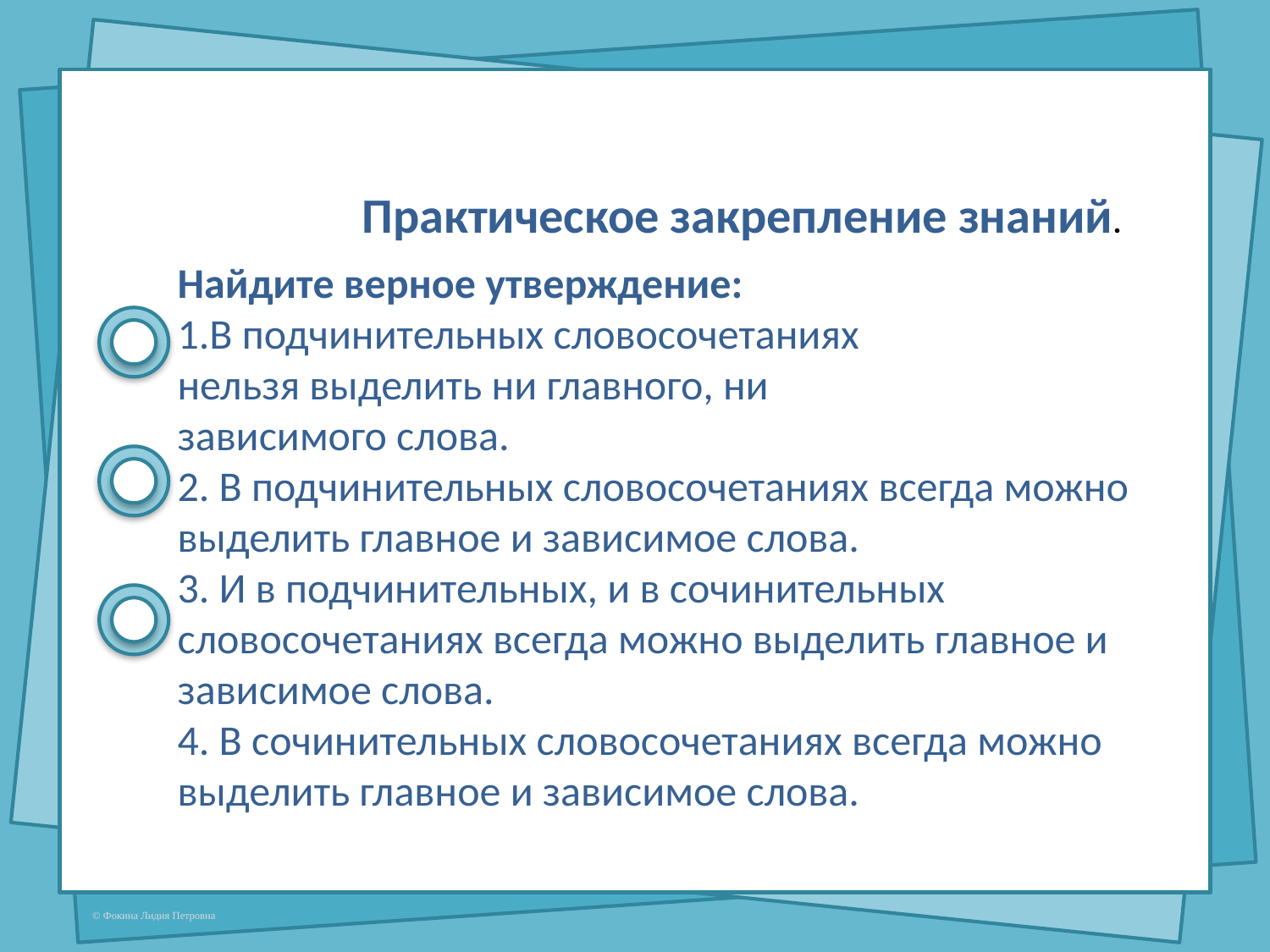

Практическое закрепление знаний.
Найдите верное утверждение:
1.В подчинительных словосочетаниях
нельзя выделить ни главного, ни
зависимого слова.
2. В подчинительных словосочетаниях всегда можно выделить главное и зависимое слова.
3. И в подчинительных, и в сочинительных словосочетаниях всегда можно выделить главное и зависимое слова.
4. В сочинительных словосочетаниях всегда можно выделить главное и зависимое слова.